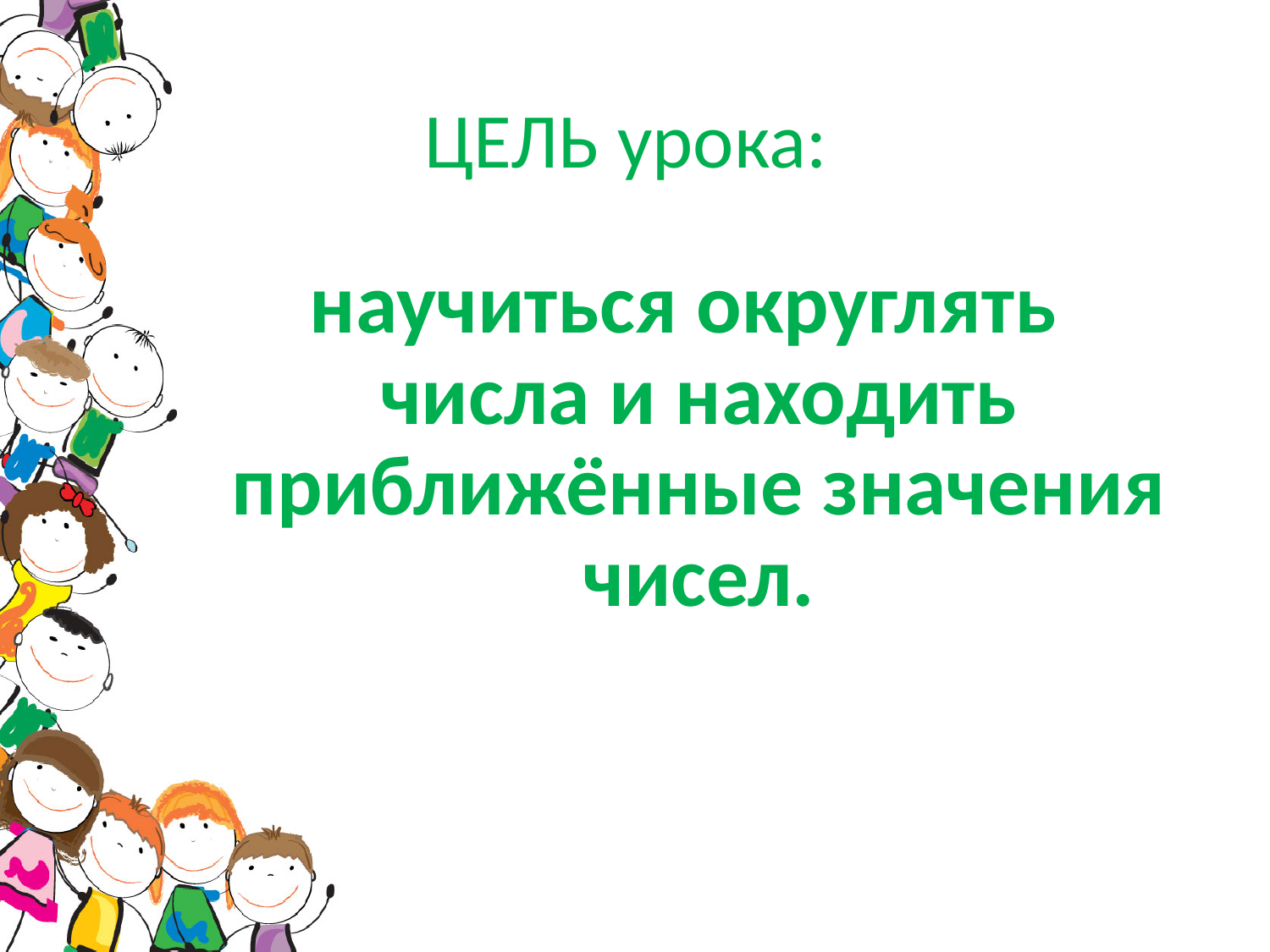

# ЦЕЛЬ урока:
научиться округлять числа и находить приближённые значения чисел.